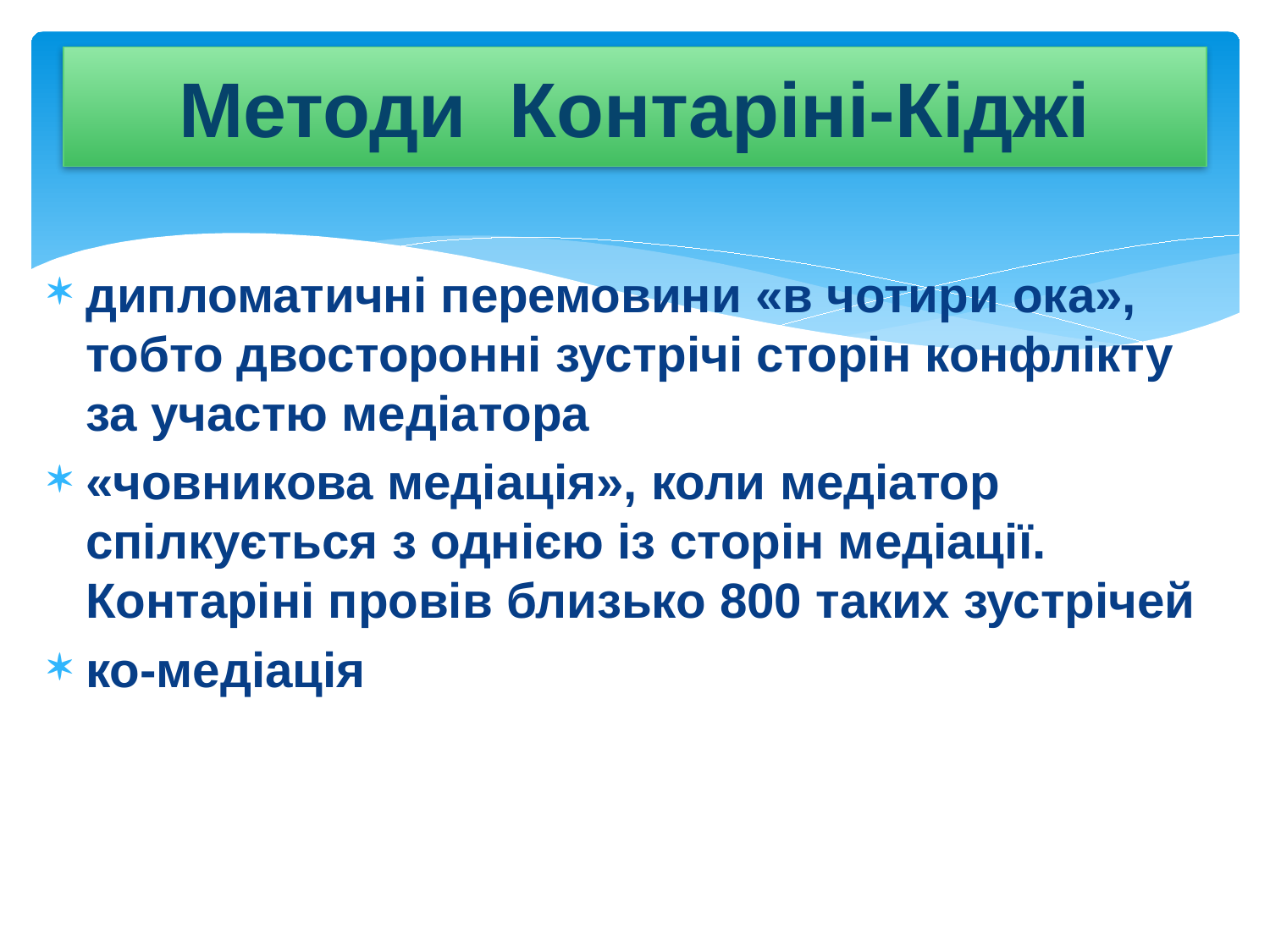

# Методи  Контаріні-Кіджі

дипломатичні перемовини «в чотири ока», тобто двосторонні зустрічі сторін конфлікту за участю медіатора
«човникова медіація», коли медіатор спілкується з однією із сторін медіації. Контаріні провів близько 800 таких зустрічей
ко-медіація